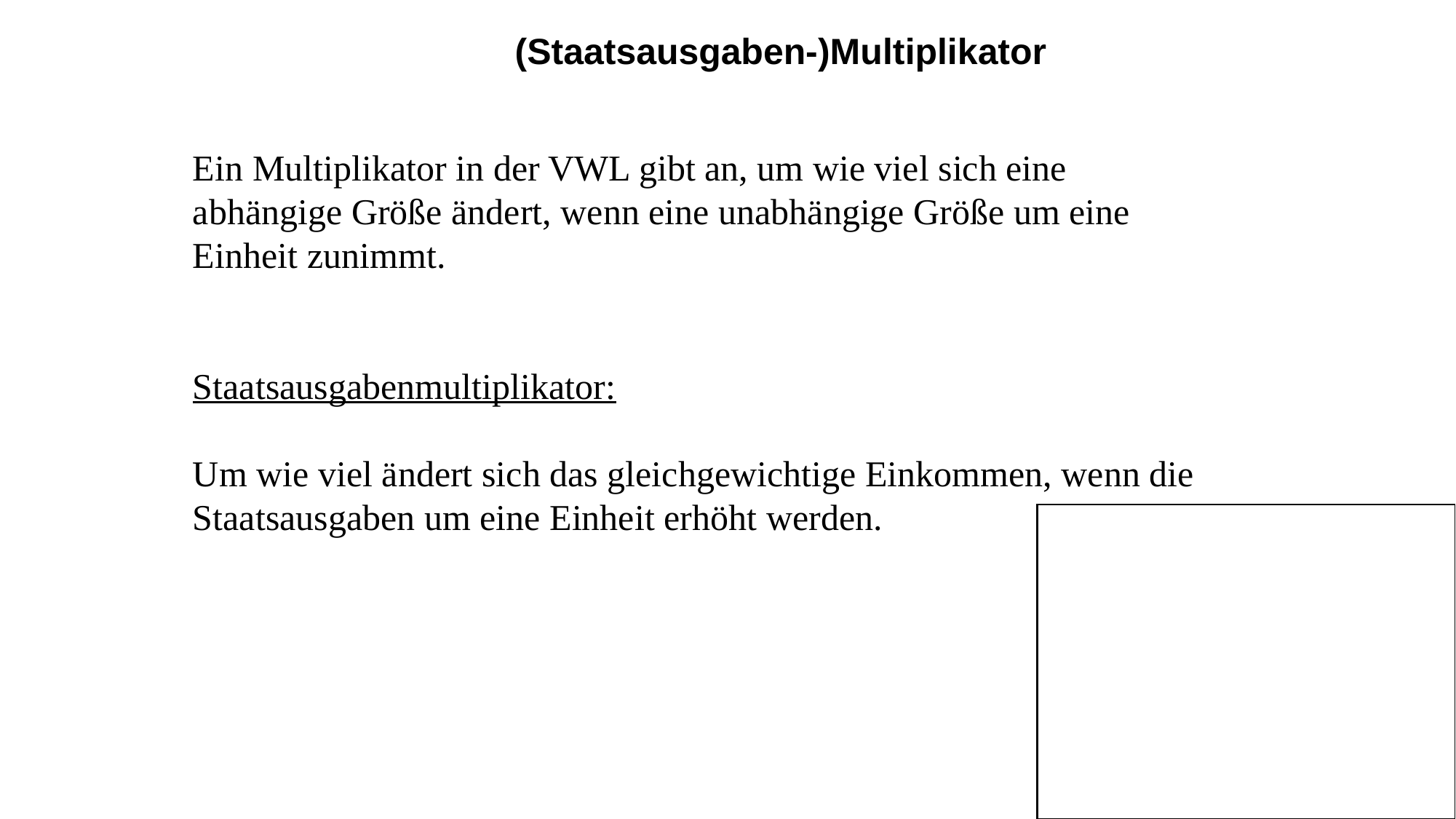

(Staatsausgaben-)Multiplikator

Ein Multiplikator in der VWL gibt an, um wie viel sich eine
abhängige Größe ändert, wenn eine unabhängige Größe um eine
Einheit zunimmt.

Staatsausgabenmultiplikator:

Um wie viel ändert sich das gleichgewichtige Einkommen, wenn die
Staatsausgaben um eine Einheit erhöht werden.